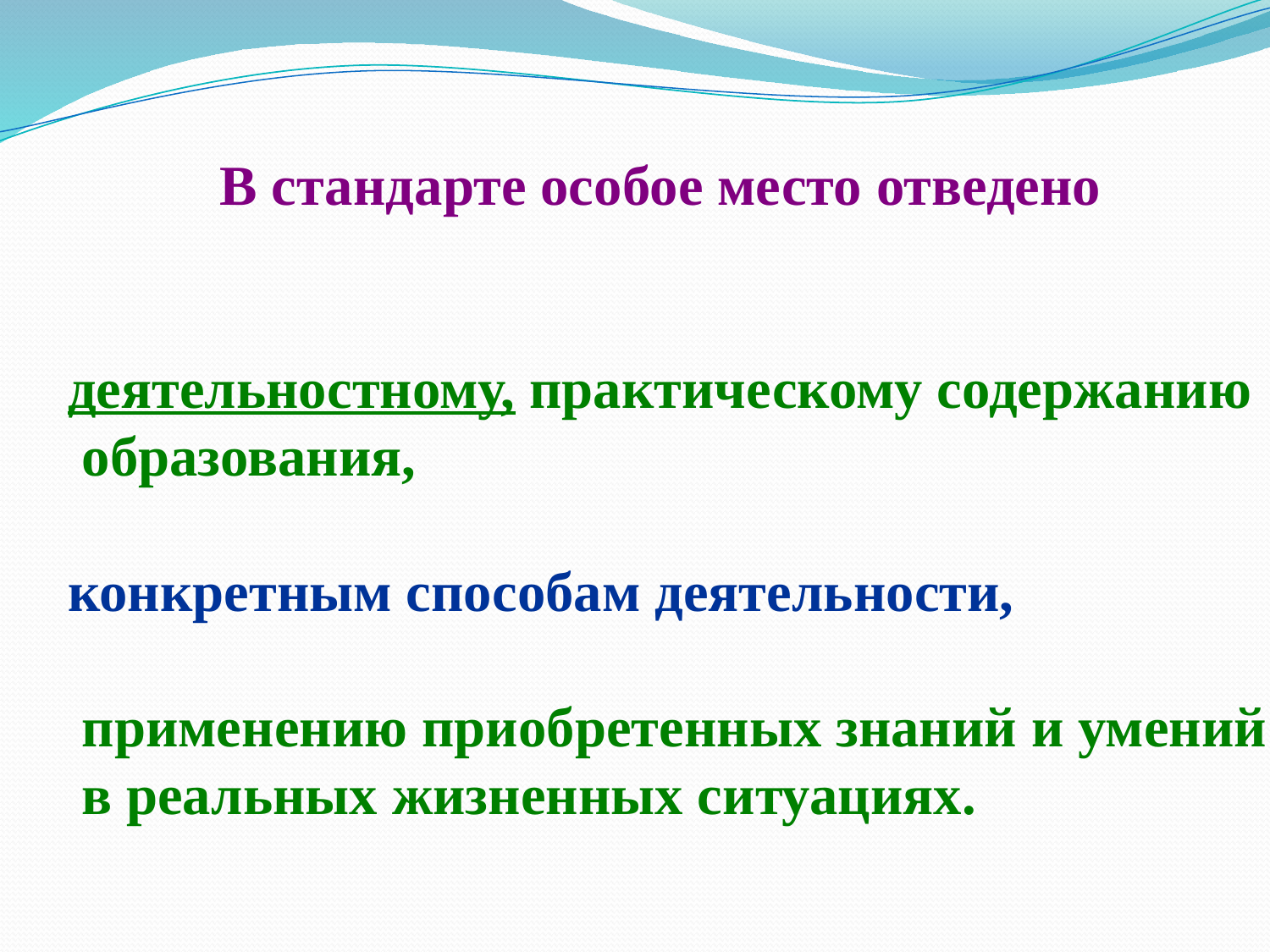

В стандарте особое место отведено

деятельностному, практическому содержанию
 образования,

конкретным способам деятельности,

 применению приобретенных знаний и умений
 в реальных жизненных ситуациях.